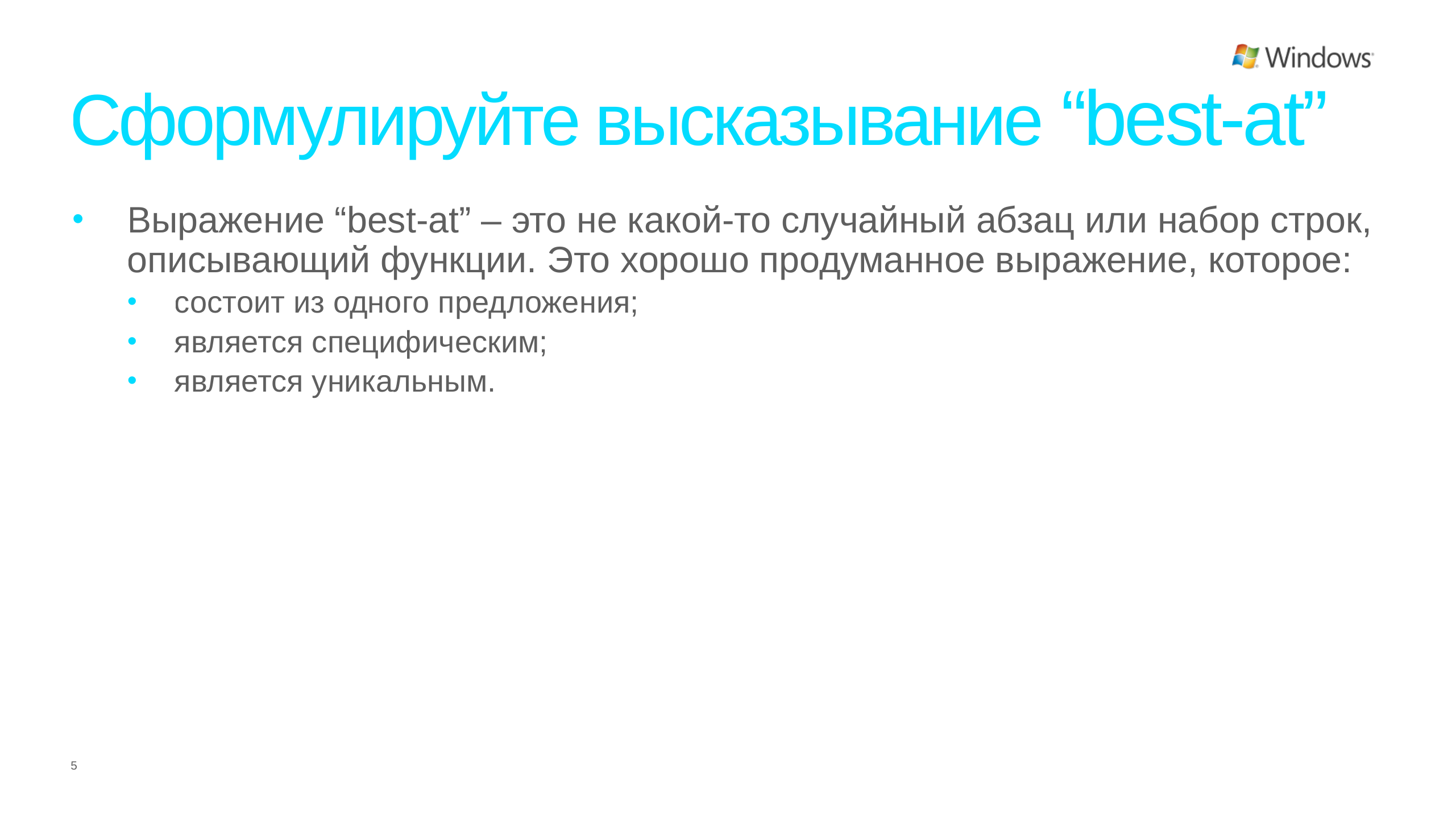

# Сформулируйте высказывание “best-at”
Выражение “best-at” – это не какой-то случайный абзац или набор строк, описывающий функции. Это хорошо продуманное выражение, которое:
состоит из одного предложения;
является специфическим;
является уникальным.